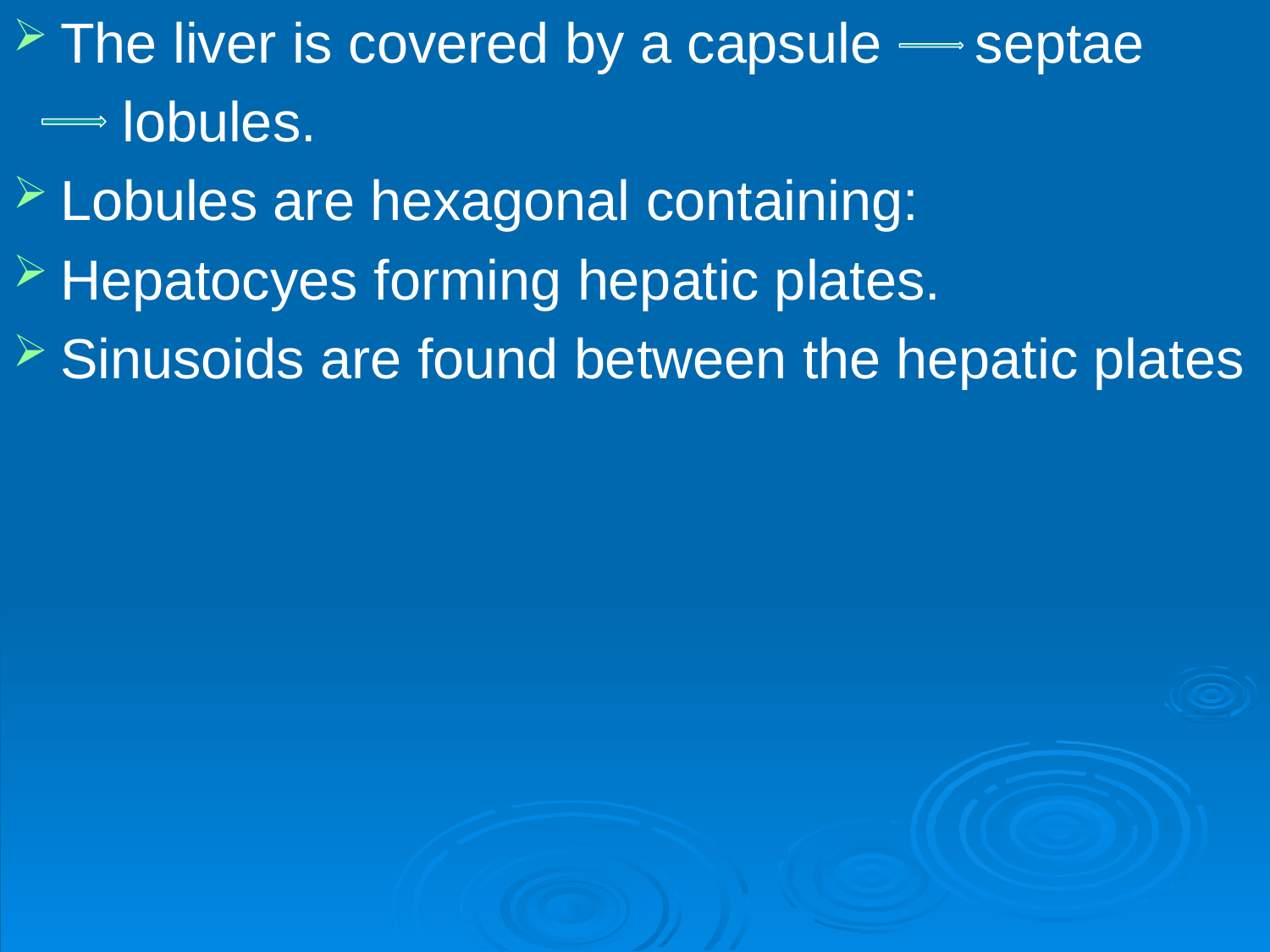

The liver is covered by a capsule      septae
       lobules.
Lobules are hexagonal containing:
Hepatocyes forming hepatic plates.
Sinusoids are found between the hepatic plates